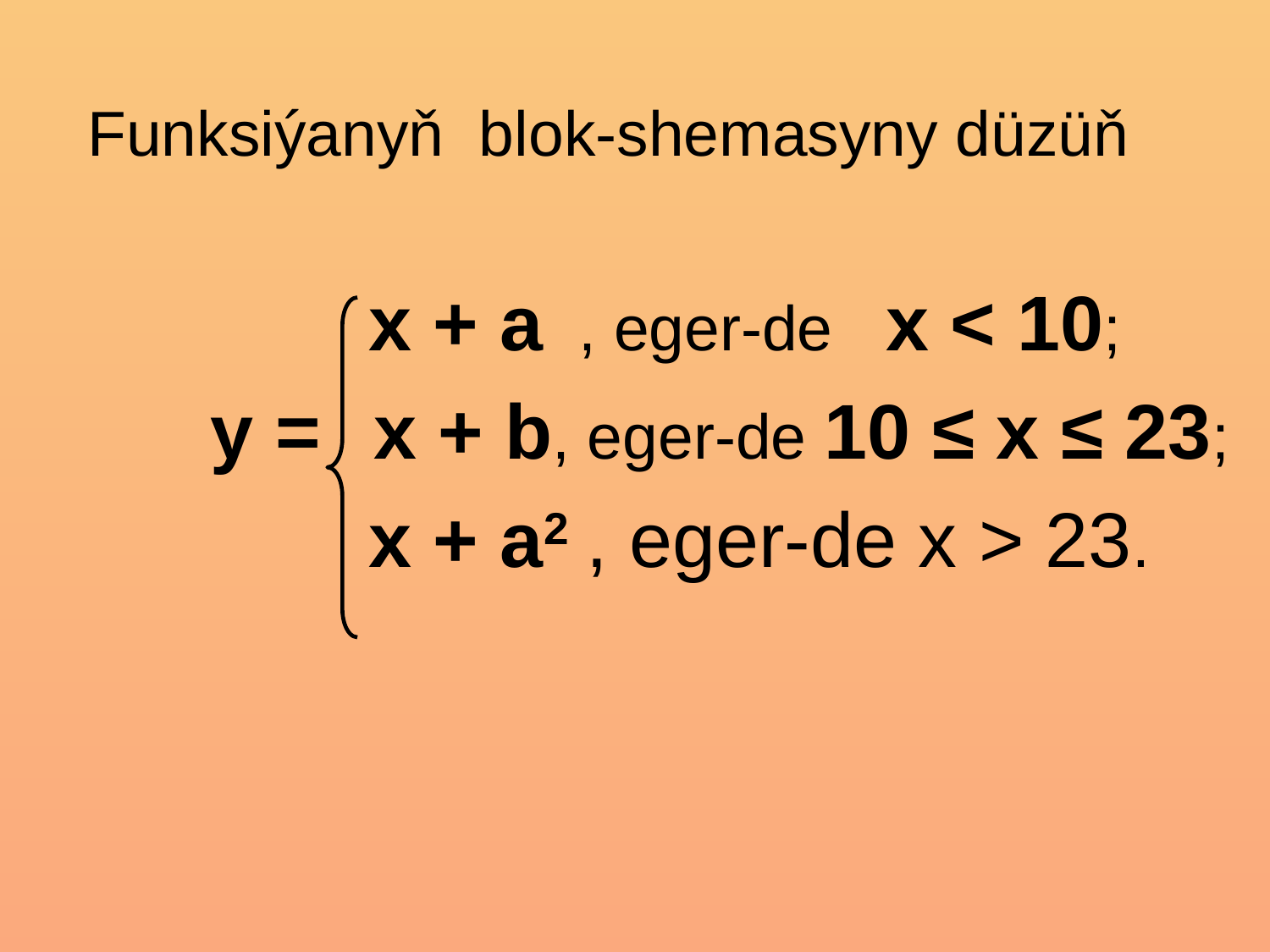

Funksiýanyň  blok-shemasyny düzüň

                x + a  , eger-de   x < 10;
       y =   x + b, eger-de 10 ≤ x ≤ 23;
                x + a2 , eger-de x > 23.